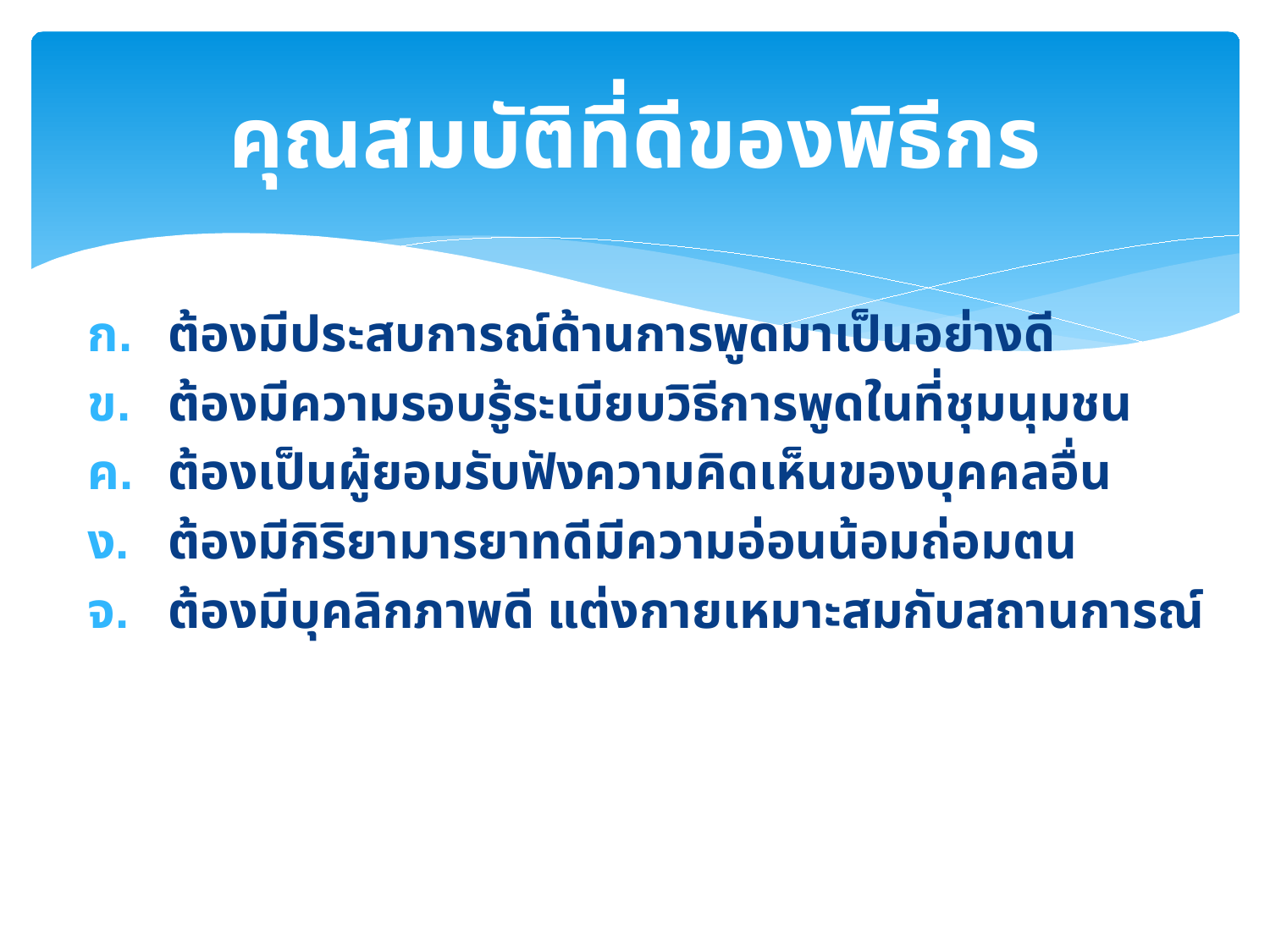

# คุณสมบัติที่ดีของพิธีกร
ต้องมีประสบการณ์ด้านการพูดมาเป็นอย่างดี
ต้องมีความรอบรู้ระเบียบวิธีการพูดในที่ชุมนุมชน
ต้องเป็นผู้ยอมรับฟังความคิดเห็นของบุคคลอื่น
ต้องมีกิริยามารยาทดีมีความอ่อนน้อมถ่อมตน
ต้องมีบุคลิกภาพดี แต่งกายเหมาะสมกับสถานการณ์